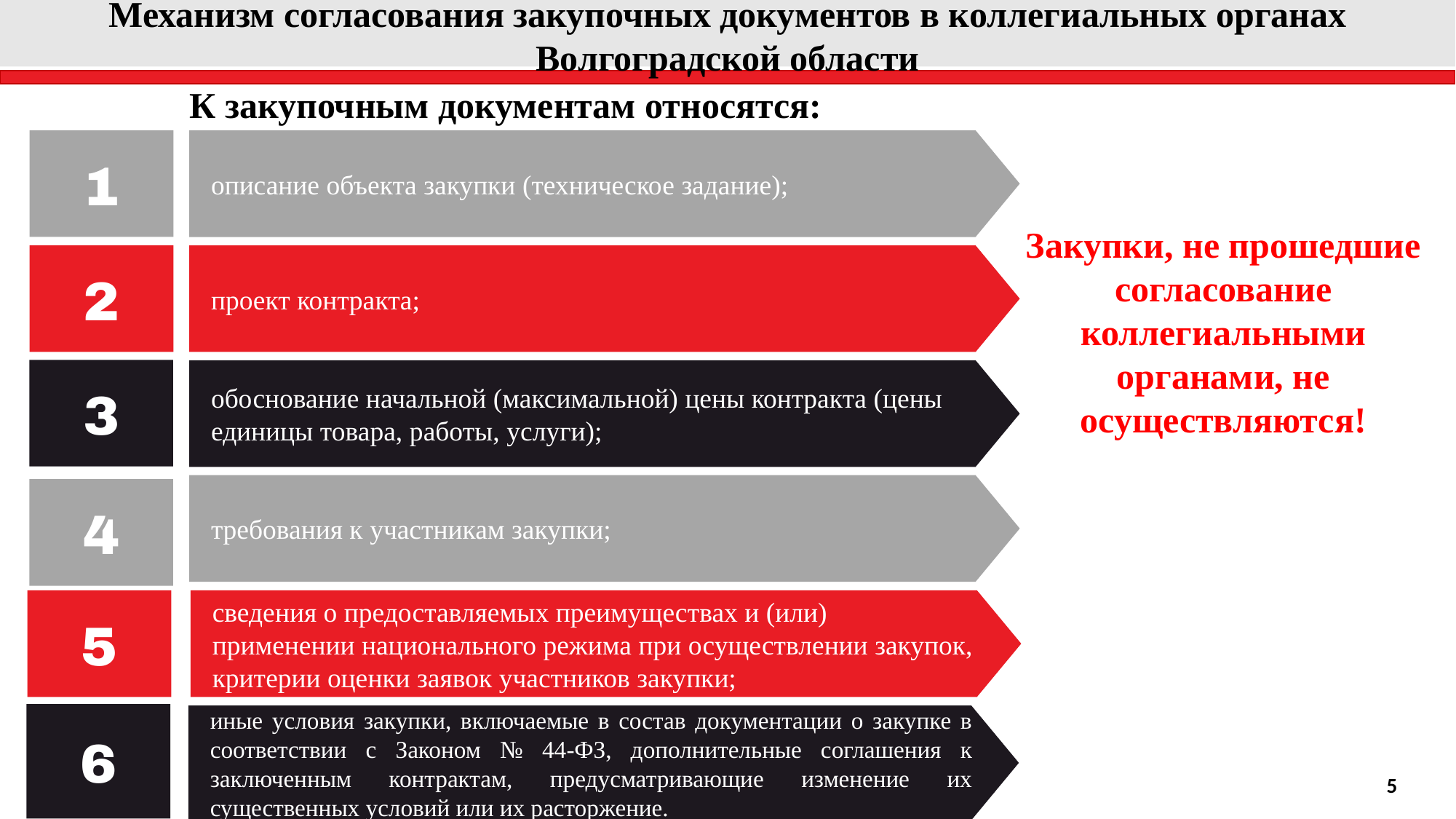

Механизм согласования закупочных документов в коллегиальных органах Волгоградской области

К закупочным документам относятся:
1
описание объекта закупки (техническое задание);
Закупки, не прошедшие согласование коллегиальными органами, не осуществляются!

2
проект контракта;
3
обоснование начальной (максимальной) цены контракта (цены единицы товара, работы, услуги);
требования к участникам закупки;
4
5
сведения о предоставляемых преимуществах и (или) применении национального режима при осуществлении закупок, критерии оценки заявок участников закупки;
6
иные условия закупки, включаемые в состав документации о закупке в соответствии с Законом № 44-ФЗ, дополнительные соглашения к заключенным контрактам, предусматривающие изменение их существенных условий или их расторжение.
5